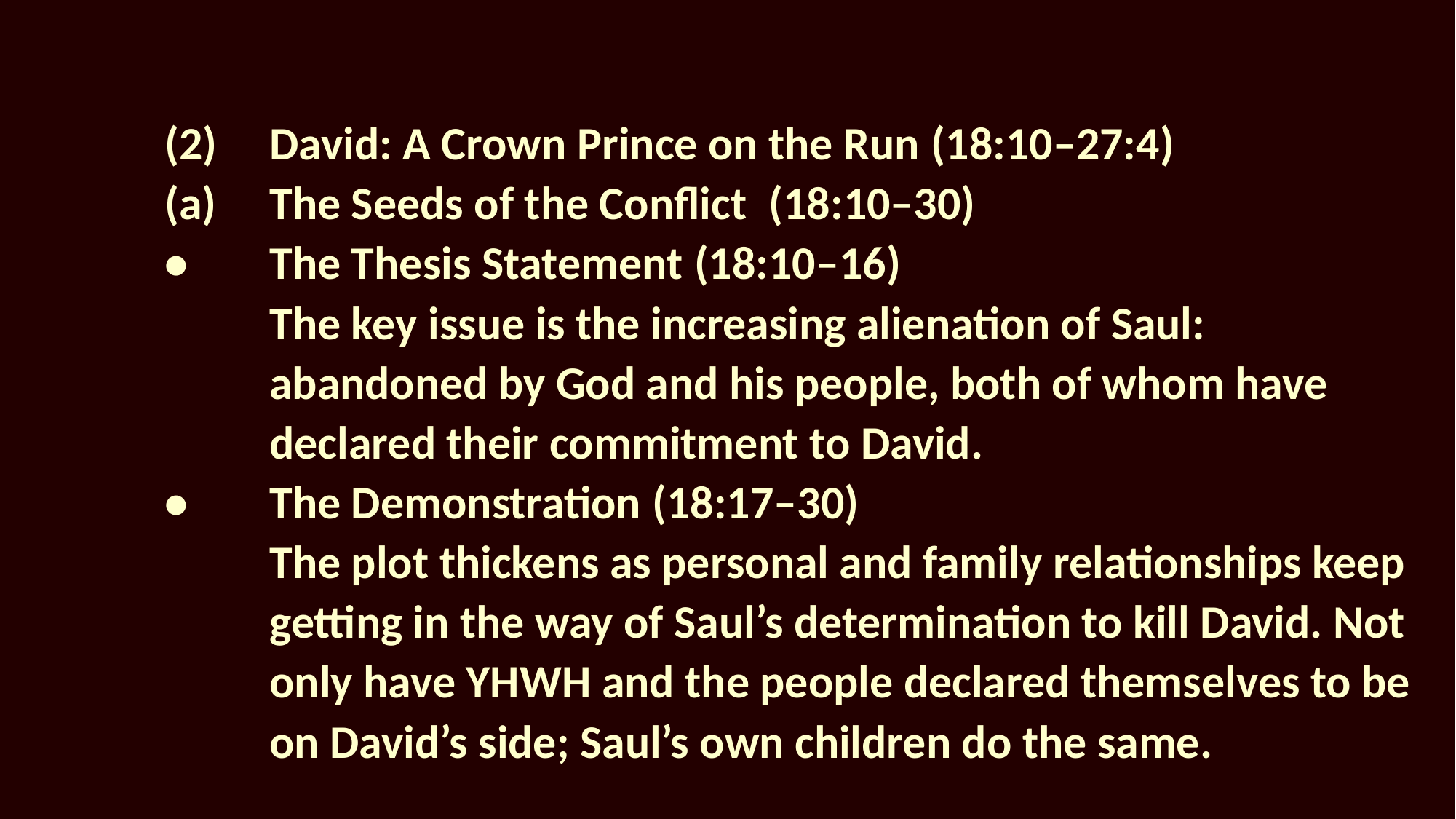

(2)	David: A Crown Prince on the Run (18:10–27:4)
				(a)	The Seeds of the Conflict  (18:10–30)
					•	The Thesis Statement (18:10–16)
The key issue is the increasing alienation of Saul: abandoned by God and his people, both of whom have declared their commitment to David.
					•	The Demonstration (18:17–30)
The plot thickens as personal and family relationships keep getting in the way of Saul’s determination to kill David. Not only have YHWH and the people declared themselves to be on David’s side; Saul’s own children do the same.